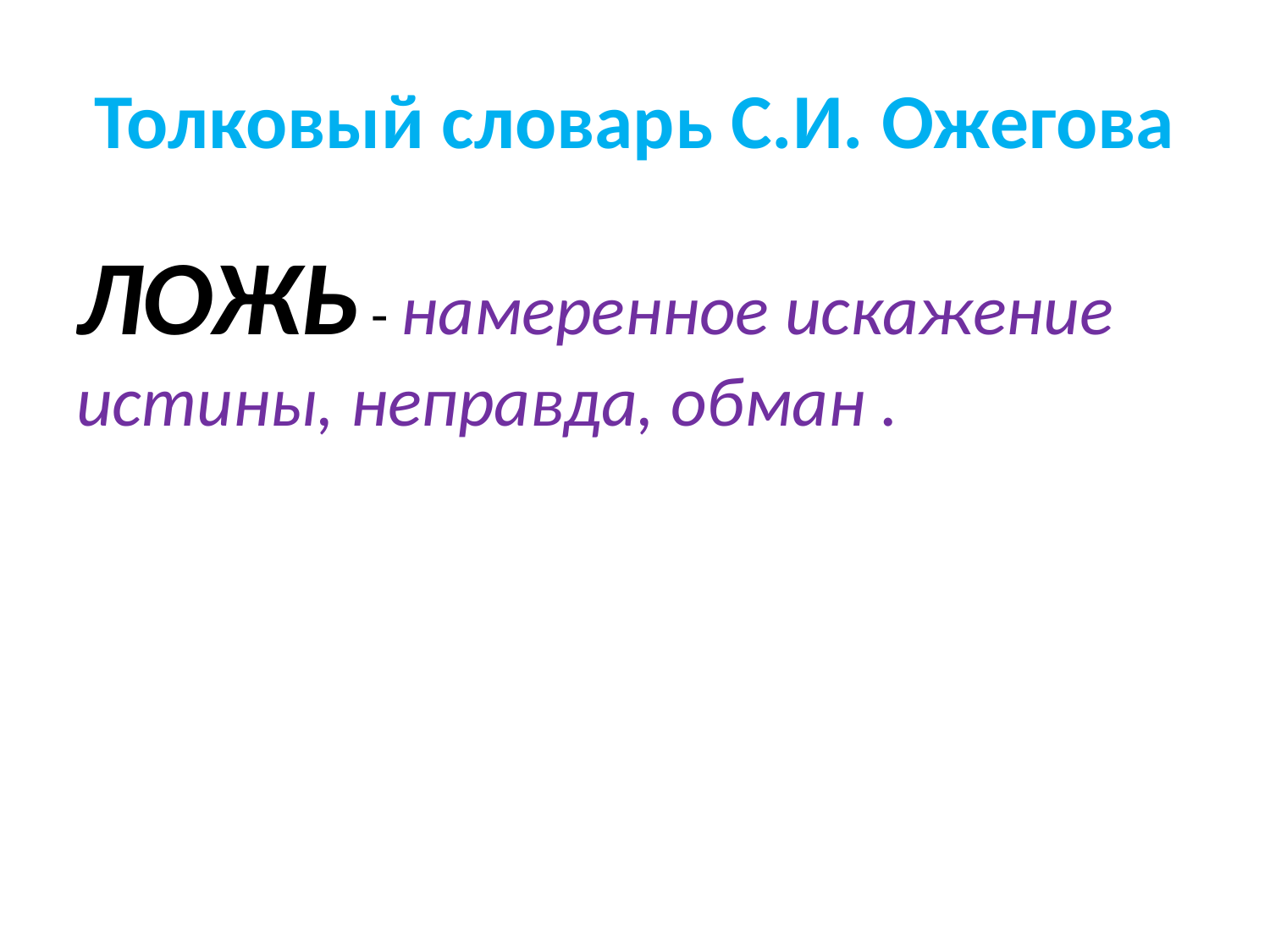

# Толковый словарь С.И. Ожегова
ЛОЖЬ - намеренное искажение истины, неправда, обман .